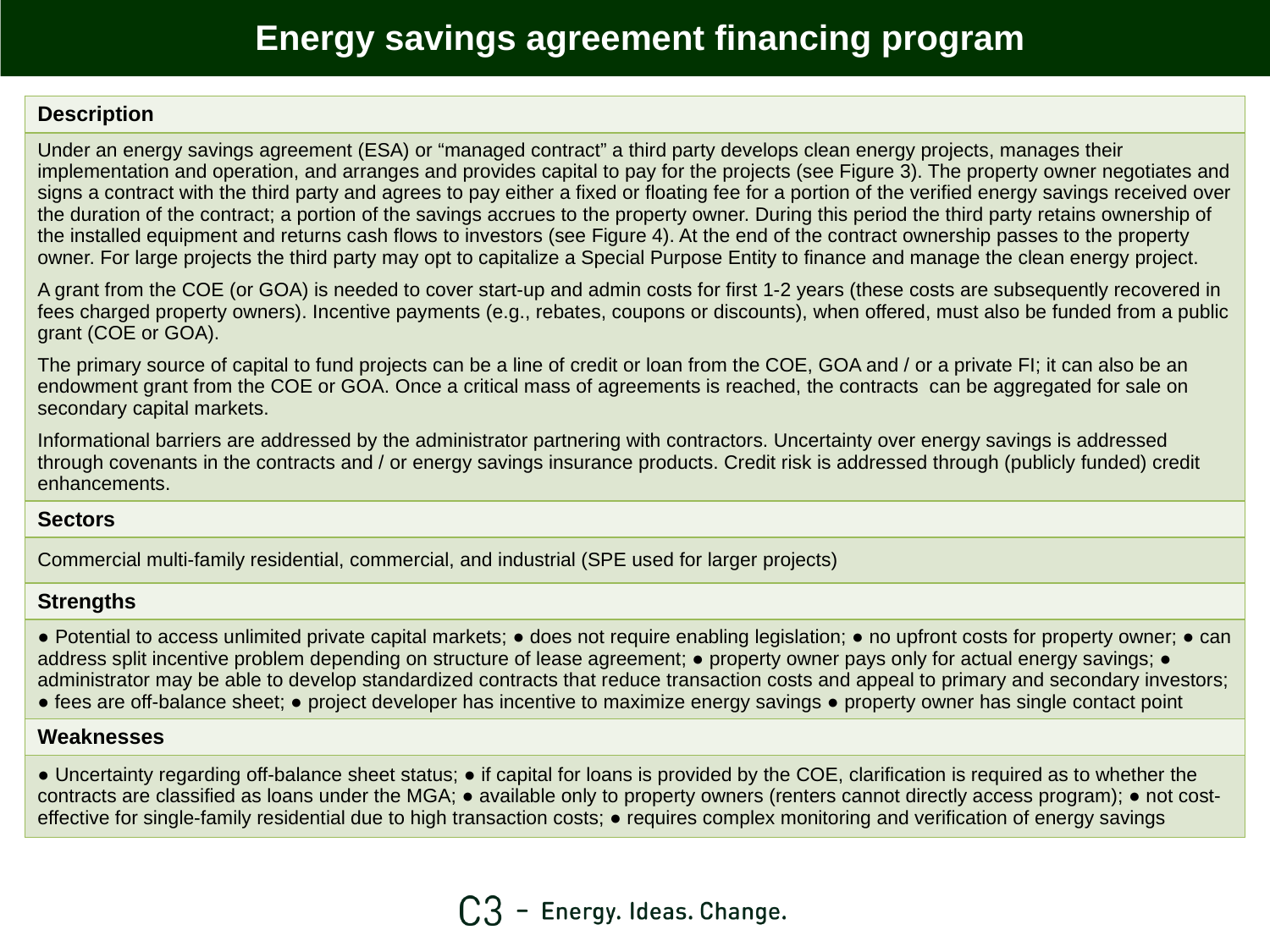

Energy savings agreement financing program
| Description |
| --- |
| Under an energy savings agreement (ESA) or “managed contract” a third party develops clean energy projects, manages their implementation and operation, and arranges and provides capital to pay for the projects (see Figure 3). The property owner negotiates and signs a contract with the third party and agrees to pay either a fixed or floating fee for a portion of the verified energy savings received over the duration of the contract; a portion of the savings accrues to the property owner. During this period the third party retains ownership of the installed equipment and returns cash flows to investors (see Figure 4). At the end of the contract ownership passes to the property owner. For large projects the third party may opt to capitalize a Special Purpose Entity to finance and manage the clean energy project. A grant from the COE (or GOA) is needed to cover start-up and admin costs for first 1-2 years (these costs are subsequently recovered in fees charged property owners). Incentive payments (e.g., rebates, coupons or discounts), when offered, must also be funded from a public grant (COE or GOA). The primary source of capital to fund projects can be a line of credit or loan from the COE, GOA and / or a private FI; it can also be an endowment grant from the COE or GOA. Once a critical mass of agreements is reached, the contracts can be aggregated for sale on secondary capital markets. Informational barriers are addressed by the administrator partnering with contractors. Uncertainty over energy savings is addressed through covenants in the contracts and / or energy savings insurance products. Credit risk is addressed through (publicly funded) credit enhancements. |
| Sectors |
| Commercial multi-family residential, commercial, and industrial (SPE used for larger projects) |
| Strengths |
| ● Potential to access unlimited private capital markets; ● does not require enabling legislation; ● no upfront costs for property owner; ● can address split incentive problem depending on structure of lease agreement; ● property owner pays only for actual energy savings; ● administrator may be able to develop standardized contracts that reduce transaction costs and appeal to primary and secondary investors; ● fees are off-balance sheet; ● project developer has incentive to maximize energy savings ● property owner has single contact point |
| Weaknesses |
| ● Uncertainty regarding off-balance sheet status; ● if capital for loans is provided by the COE, clarification is required as to whether the contracts are classified as loans under the MGA; ● available only to property owners (renters cannot directly access program); ● not cost-effective for single-family residential due to high transaction costs; ● requires complex monitoring and verification of energy savings |